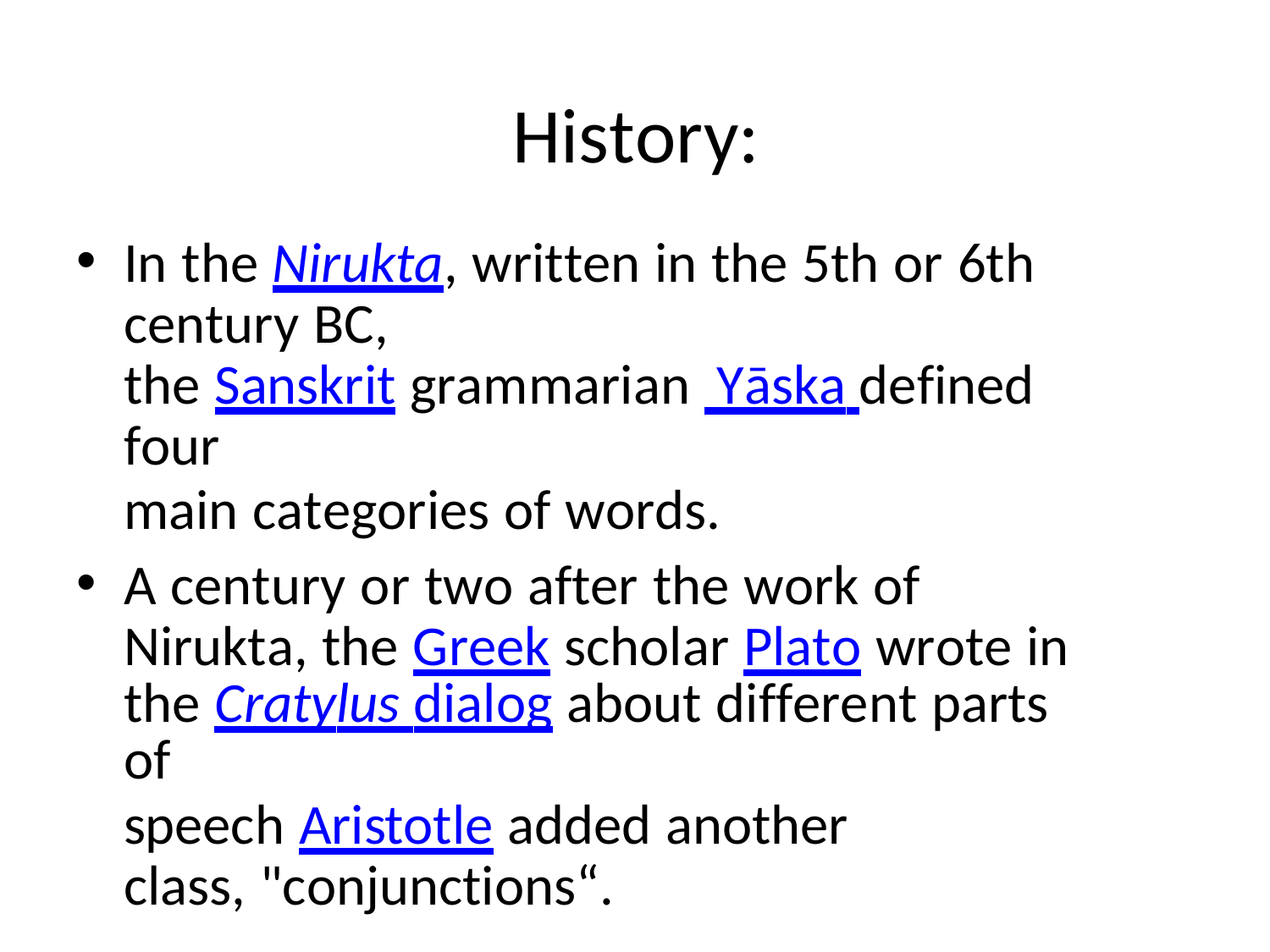

# History:
In the Nirukta, written in the 5th or 6th
century BC,
the Sanskrit grammarian  Yāska defined four
main categories of words.
A century or two after the work of Nirukta, the Greek scholar Plato wrote in
the Cratylus dialog about different parts of
speech Aristotle added another class, "conjunctions“.